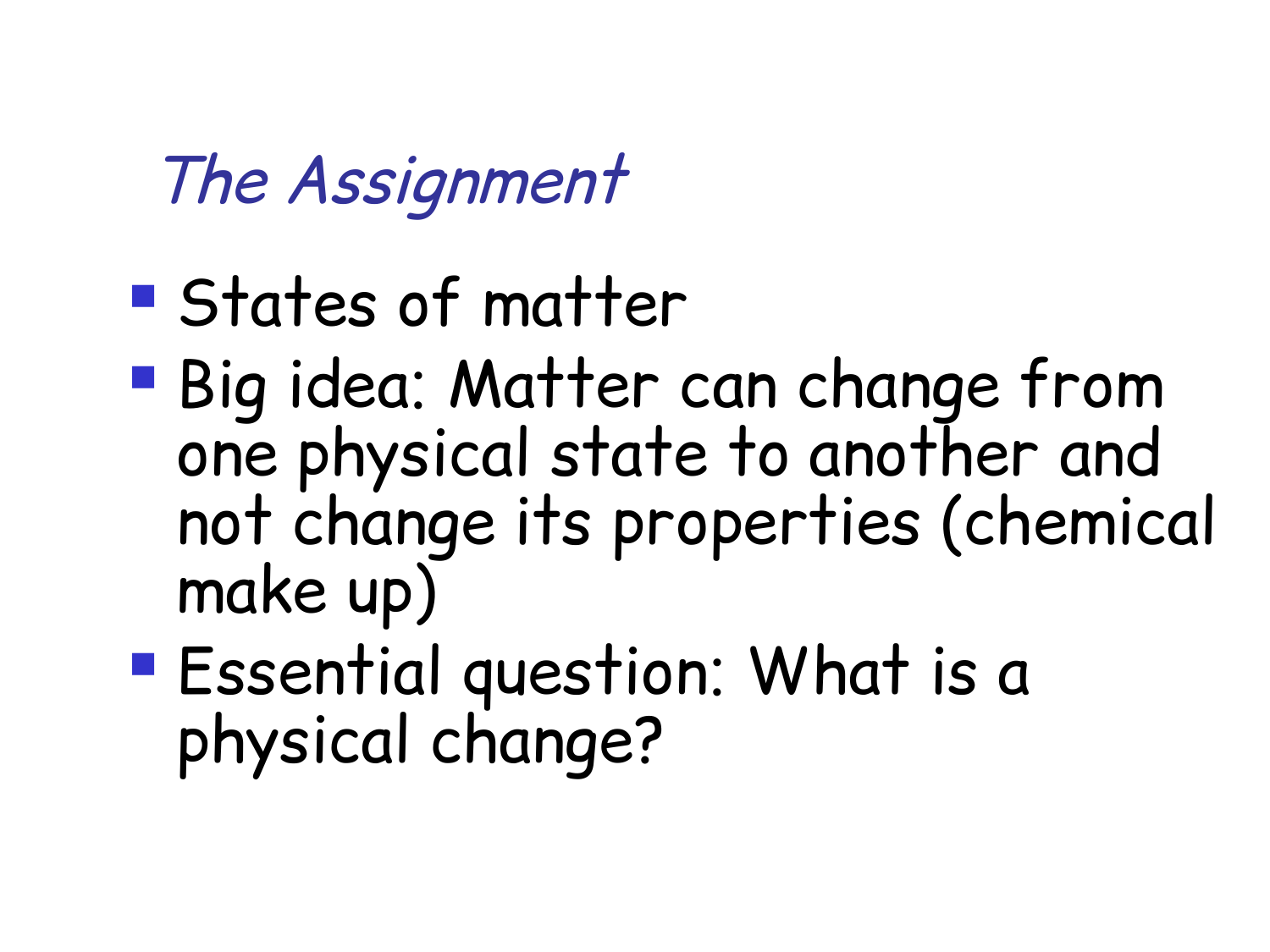

# The Assignment
States of matter
Big idea: Matter can change from one physical state to another and not change its properties (chemical make up)
Essential question: What is a physical change?